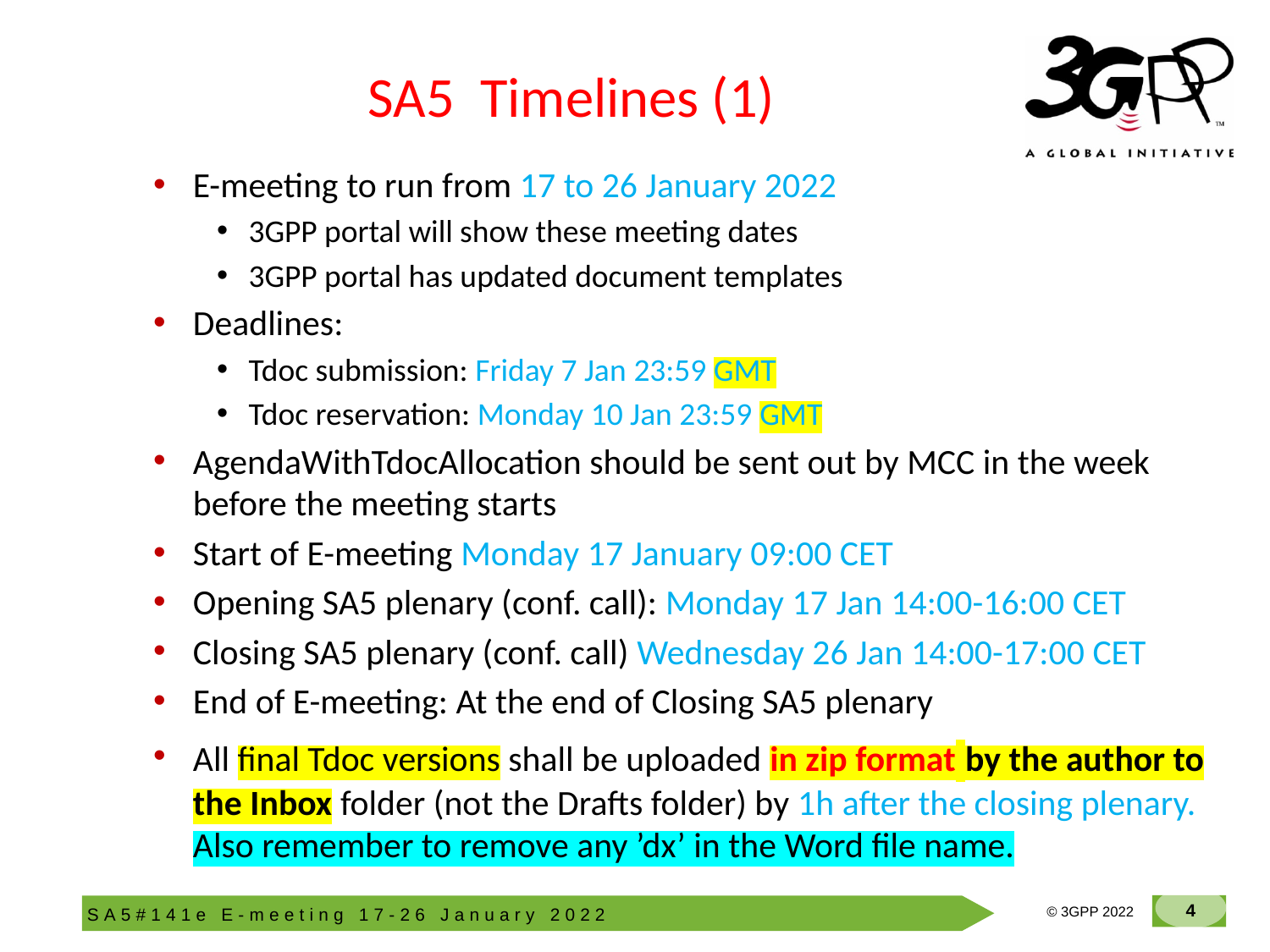

# SA5  Timelines (1)
E-meeting to run from 17 to 26 January 2022
3GPP portal will show these meeting dates
3GPP portal has updated document templates
Deadlines:
Tdoc submission: Friday 7 Jan 23:59 GMT
Tdoc reservation: Monday 10 Jan 23:59 GMT
AgendaWithTdocAllocation should be sent out by MCC in the week before the meeting starts
Start of E-meeting Monday 17 January 09:00 CET
Opening SA5 plenary (conf. call): Monday 17 Jan 14:00-16:00 CET
Closing SA5 plenary (conf. call) Wednesday 26 Jan 14:00-17:00 CET
End of E-meeting: At the end of Closing SA5 plenary
All final Tdoc versions shall be uploaded in zip format by the author to the Inbox folder (not the Drafts folder) by 1h after the closing plenary. Also remember to remove any ’dx’ in the Word file name.